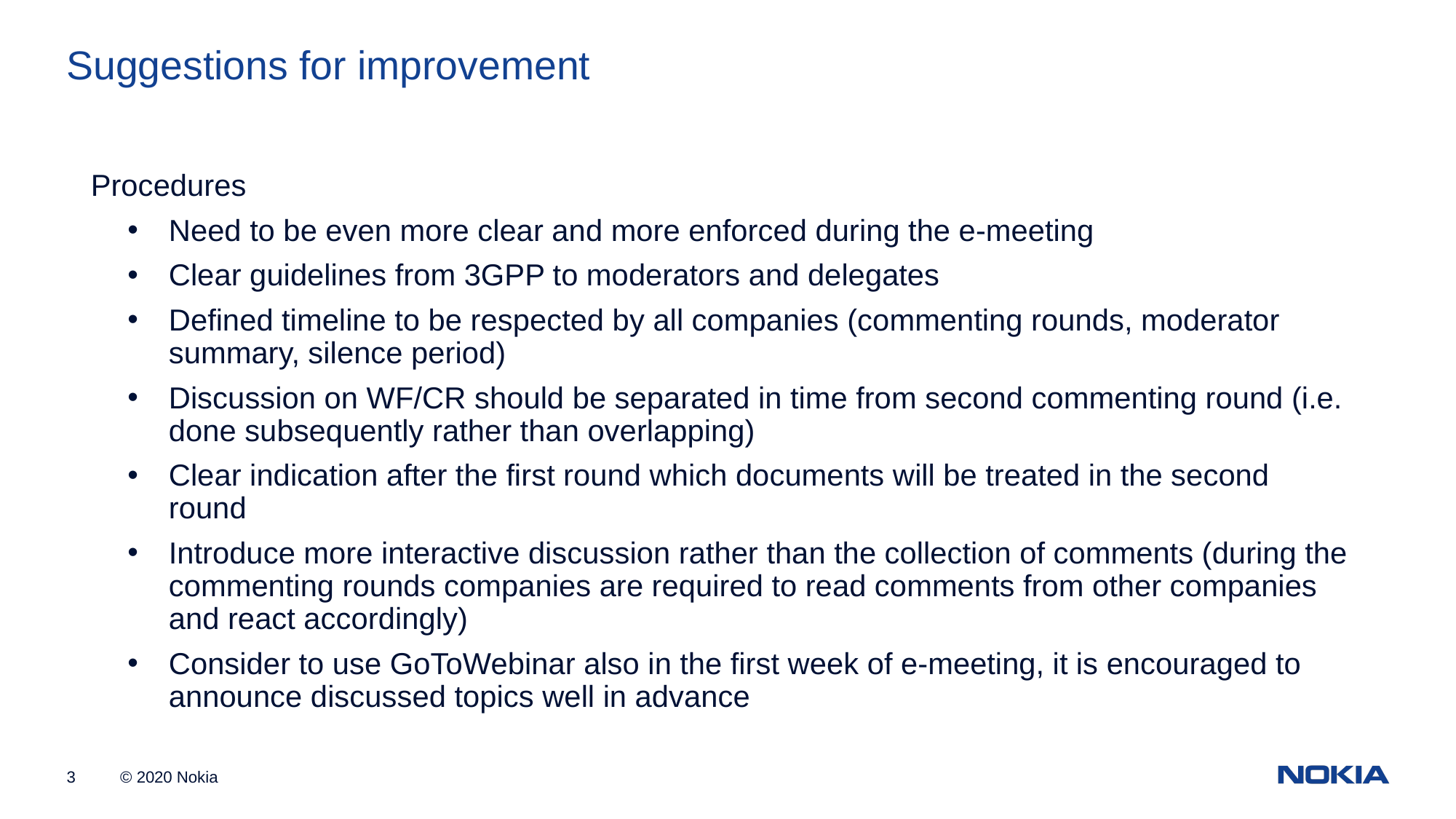

Suggestions for improvement

Procedures
Need to be even more clear and more enforced during the e-meeting
Clear guidelines from 3GPP to moderators and delegates
Defined timeline to be respected by all companies (commenting rounds, moderator summary, silence period)
Discussion on WF/CR should be separated in time from second commenting round (i.e. done subsequently rather than overlapping)
Clear indication after the first round which documents will be treated in the second round
Introduce more interactive discussion rather than the collection of comments (during the commenting rounds companies are required to read comments from other companies and react accordingly)
Consider to use GoToWebinar also in the first week of e-meeting, it is encouraged to announce discussed topics well in advance